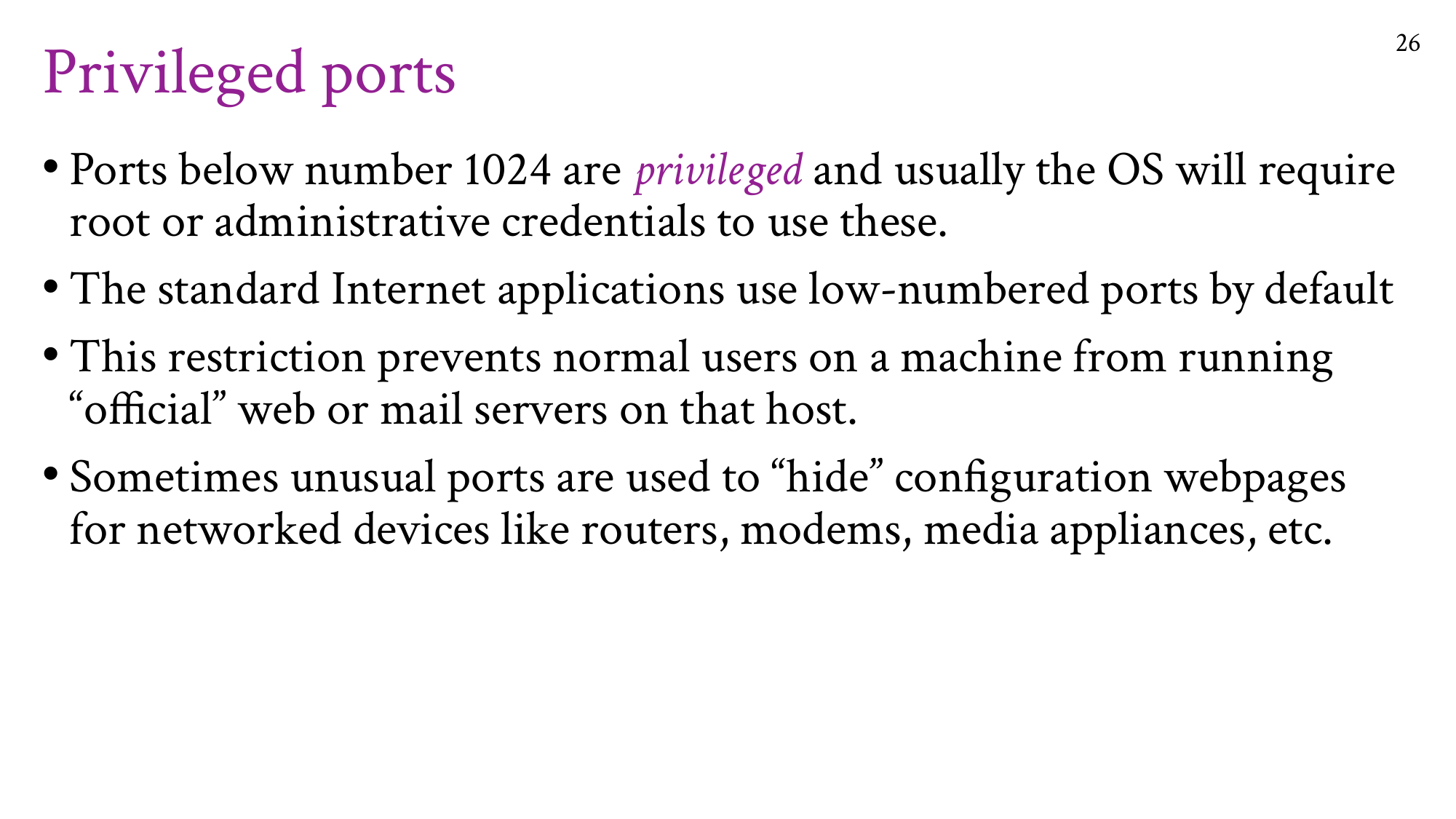

# Privileged ports
Ports below number 1024 are privileged and usually the OS will require root or administrative credentials to use these.
The standard Internet applications use low-numbered ports by default
This restriction prevents normal users on a machine from running “official” web or mail servers on that host.
Sometimes unusual ports are used to “hide” configuration webpages for networked devices like routers, modems, media appliances, etc.